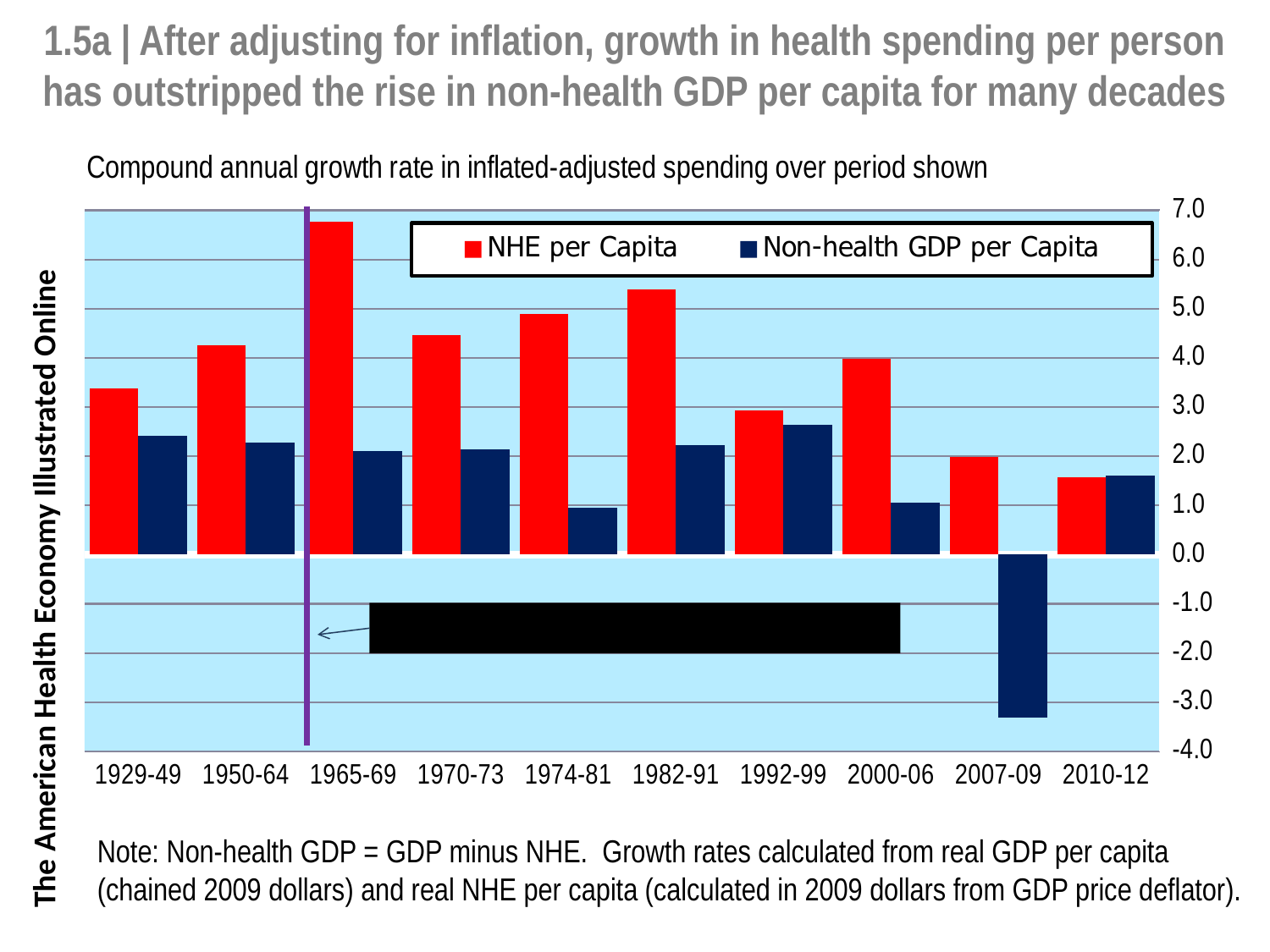

# 1.5a | After adjusting for inflation, growth in health spending per person has outstripped the rise in non-health GDP per capita for many decades

### Chart:

| Category | NHE per Capita | Non-health GDP per Capita |
|---|---|---|
| 1929-49 | 3.3733635858854694 | 2.4074662987153106 |
| 1950-64 | 4.254763867278855 | 2.273923636820663 |
| 1965-69 | 6.77343261744352 | 2.1015498700454938 |
| 1970-73 | 4.467731952568954 | 2.139485920084039 |
| 1974-81 | 4.895692927364825 | 0.952440668250909 |
| 1982-91 | 5.398358555267757 | 2.220970517013665 |
| 1992-99 | 2.929743706904797 | 2.6341438164090514 |
| 2000-06 | 3.9807284231256235 | 1.0573978148424645 |
| 2007-09 | 1.9886110213851227 | -3.3069325692287266 |
| 2010-12 | 1.5736588302033727 | 1.614077215538412 |
The American Health Economy Illustrated Online
Medicare and Medicaid enacted (1965)
Note: Non-health GDP = GDP minus NHE.  Growth rates calculated from real GDP per capita
(chained 2009 dollars) and real NHE per capita (calculated in 2009 dollars from GDP price deflator).